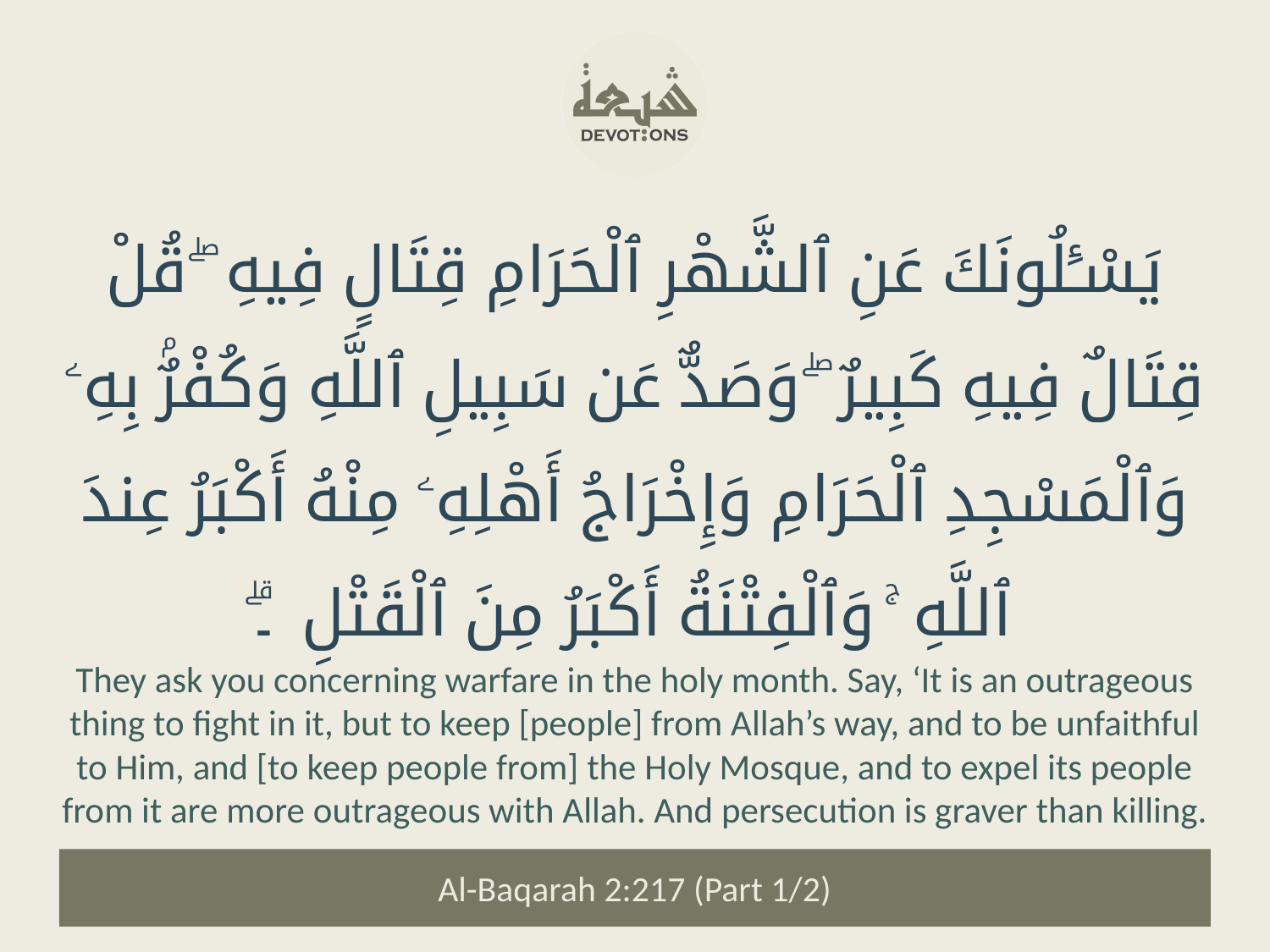

يَسْـَٔلُونَكَ عَنِ ٱلشَّهْرِ ٱلْحَرَامِ قِتَالٍ فِيهِ ۖ قُلْ قِتَالٌ فِيهِ كَبِيرٌ ۖ وَصَدٌّ عَن سَبِيلِ ٱللَّهِ وَكُفْرٌۢ بِهِۦ وَٱلْمَسْجِدِ ٱلْحَرَامِ وَإِخْرَاجُ أَهْلِهِۦ مِنْهُ أَكْبَرُ عِندَ ٱللَّهِ ۚ وَٱلْفِتْنَةُ أَكْبَرُ مِنَ ٱلْقَتْلِ  ۔ۗ
They ask you concerning warfare in the holy month. Say, ‘It is an outrageous thing to fight in it, but to keep [people] from Allah’s way, and to be unfaithful to Him, and [to keep people from] the Holy Mosque, and to expel its people from it are more outrageous with Allah. And persecution is graver than killing.
Al-Baqarah 2:217 (Part 1/2)